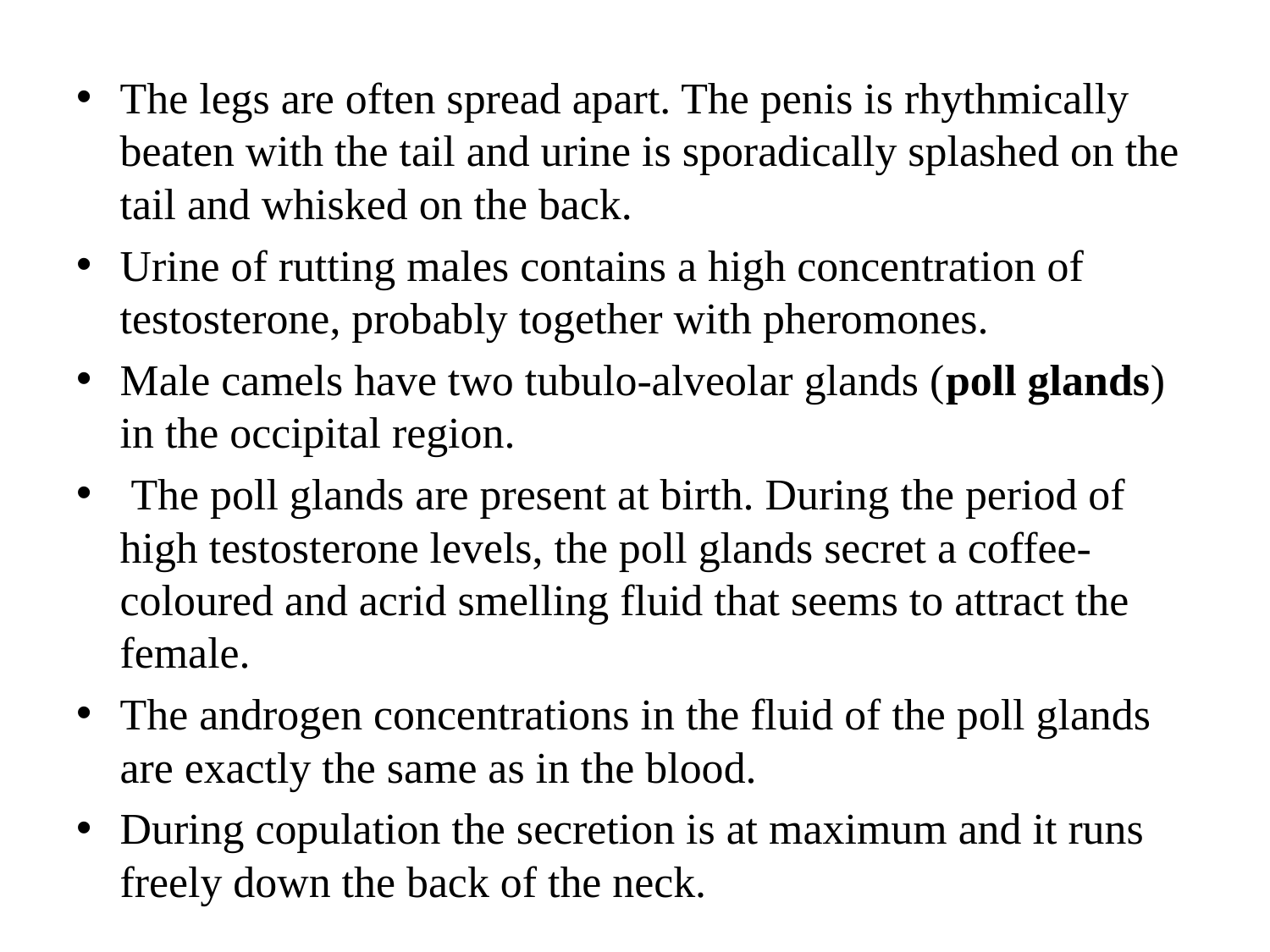

The legs are often spread apart. The penis is rhythmically beaten with the tail and urine is sporadically splashed on the tail and whisked on the back.
Urine of rutting males contains a high concentration of testosterone, probably together with pheromones.
Male camels have two tubulo-alveolar glands (poll glands) in the occipital region.
 The poll glands are present at birth. During the period of high testosterone levels, the poll glands secret a coffee-coloured and acrid smelling fluid that seems to attract the female.
The androgen concentrations in the fluid of the poll glands are exactly the same as in the blood.
During copulation the secretion is at maximum and it runs freely down the back of the neck.